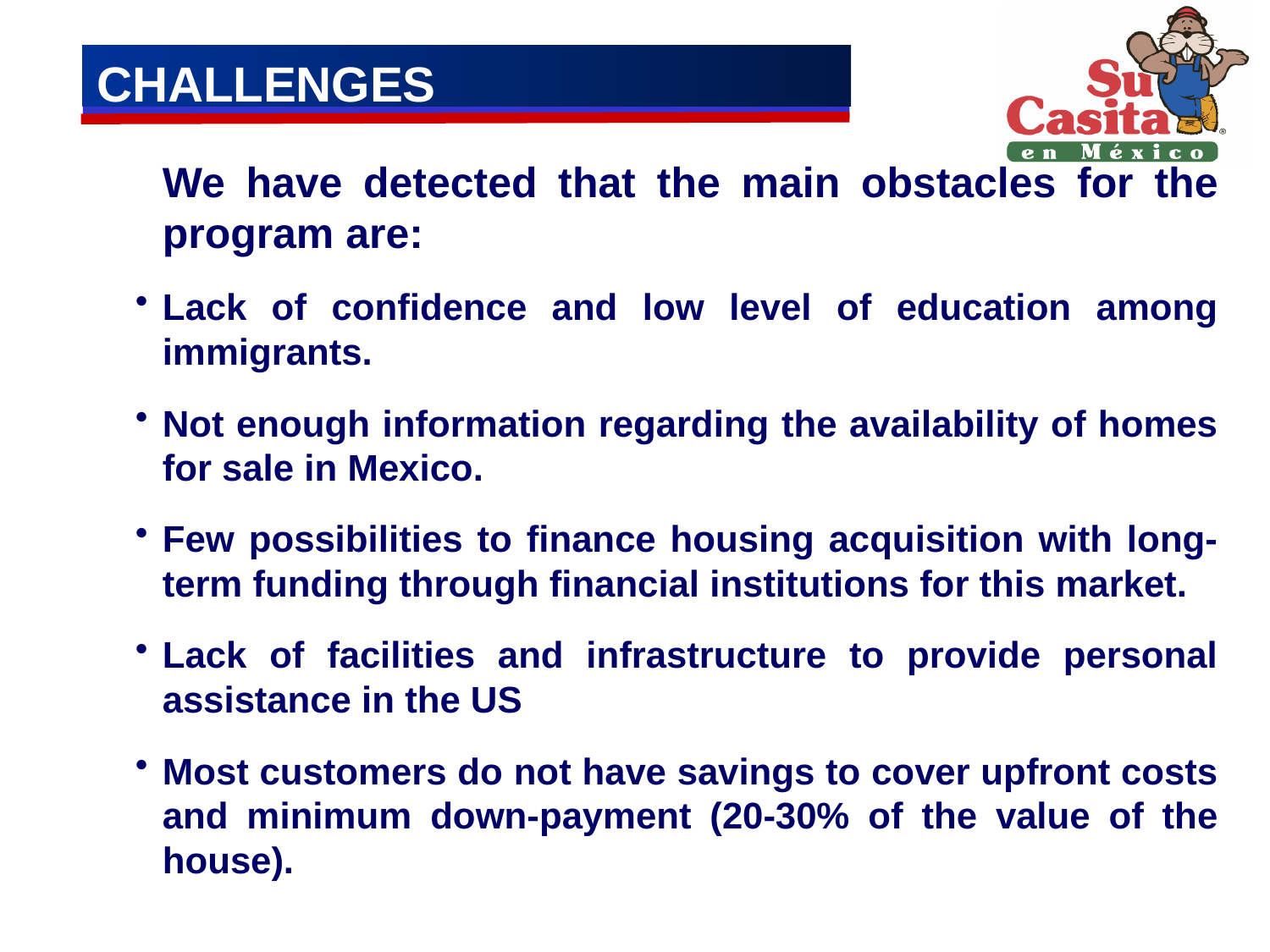

# CHALLENGES
	We have detected that the main obstacles for the program are:

Lack of confidence and low level of education among immigrants.

Not enough information regarding the availability of homes for sale in Mexico.

Few possibilities to finance housing acquisition with long-term funding through financial institutions for this market.

Lack of facilities and infrastructure to provide personal assistance in the US

Most customers do not have savings to cover upfront costs and minimum down-payment (20-30% of the value of the house).